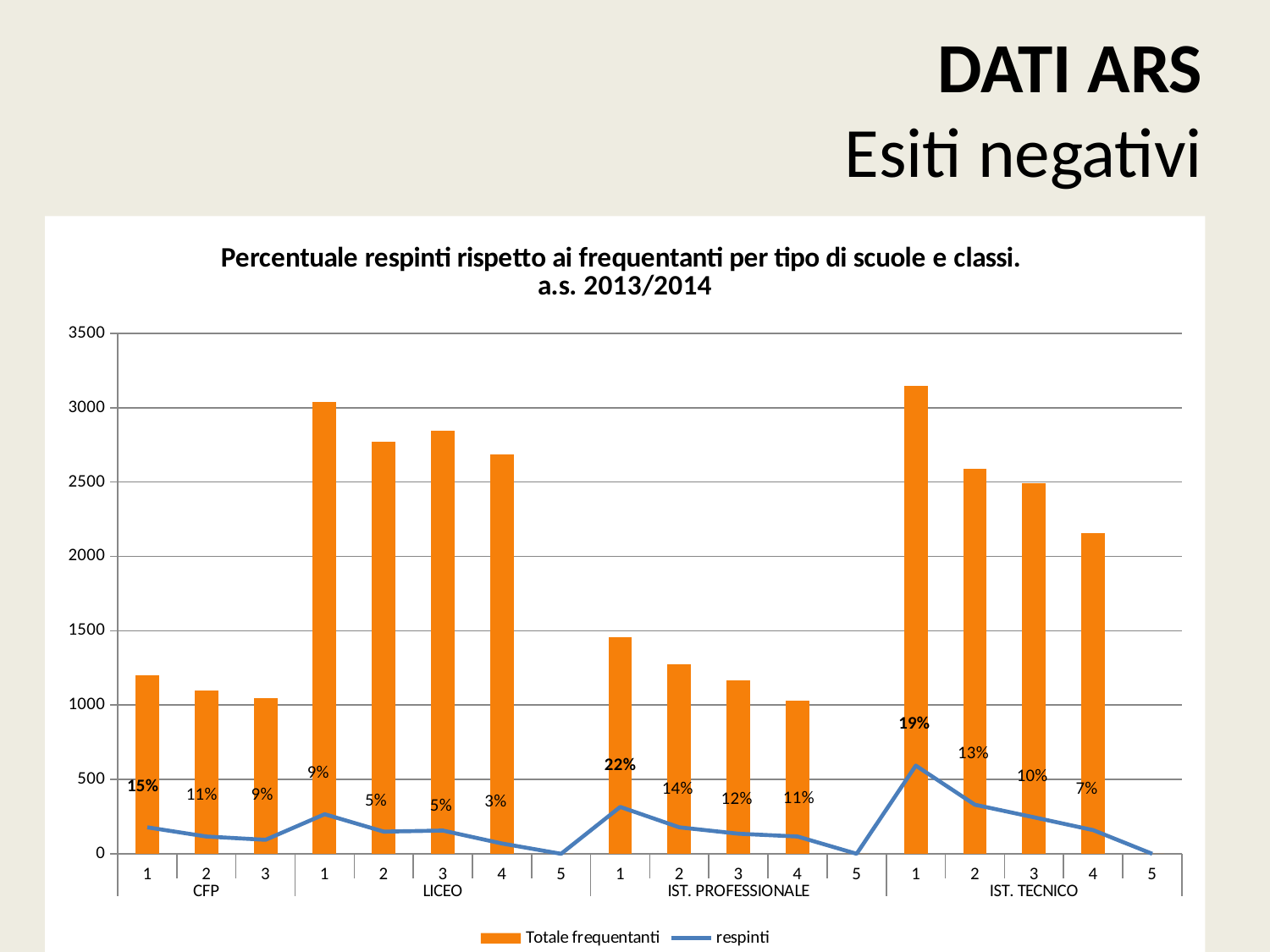

DATI ARS
Esiti negativi

### Chart: Percentuale respinti rispetto ai frequentanti per tipo di scuole e classi.
a.s. 2013/2014

| Category | Totale frequentanti | respinti |
|---|---|---|
| 1 | 1200.0 | 178.0 |
| 2 | 1099.0 | 116.0 |
| 3 | 1045.0 | 94.0 |
| 1 | 3038.0 | 266.0 |
| 2 | 2771.0 | 149.0 |
| 3 | 2848.0 | 156.0 |
| 4 | 2685.0 | 69.0 |
| 5 | 0.0 | 0.0 |
| 1 | 1455.0 | 315.0 |
| 2 | 1272.0 | 178.0 |
| 3 | 1167.0 | 135.0 |
| 4 | 1028.0 | 116.0 |
| 5 | 0.0 | 0.0 |
| 1 | 3147.0 | 593.0 |
| 2 | 2590.0 | 330.0 |
| 3 | 2491.0 | 245.0 |
| 4 | 2156.0 | 159.0 |
| 5 | 0.0 | 0.0 |
Strumenti e metodi
per accompagnare la scelta
Corso di formazione a.s 2014/2015